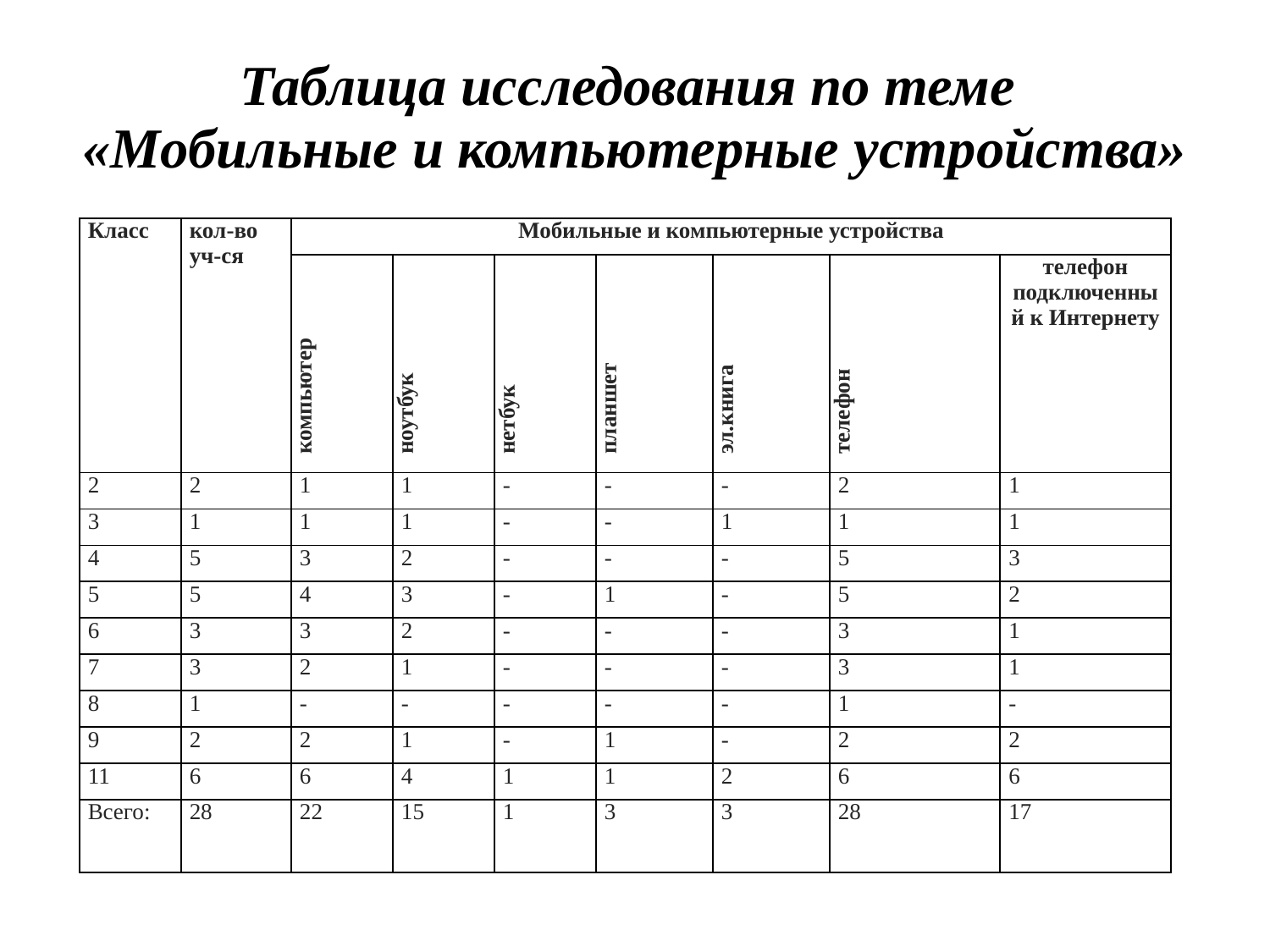

# Таблица исследования по теме «Мобильные и компьютерные устройства»
| Класс | кол-во уч-ся | Мобильные и компьютерные устройства |  |  |  |  |  |  |
| --- | --- | --- | --- | --- | --- | --- | --- | --- |
|  |  | компьютер | ноутбук | нетбук | планшет | эл.книга | телефон | телефон подключенный к Интернету |
| 2 | 2 | 1 | 1 | - | - | - | 2 | 1 |
| 3 | 1 | 1 | 1 | - | - | 1 | 1 | 1 |
| 4 | 5 | 3 | 2 | - | - | - | 5 | 3 |
| 5 | 5 | 4 | 3 | - | 1 | - | 5 | 2 |
| 6 | 3 | 3 | 2 | - | - | - | 3 | 1 |
| 7 | 3 | 2 | 1 | - | - | - | 3 | 1 |
| 8 | 1 | - | - | - | - | - | 1 | - |
| 9 | 2 | 2 | 1 | - | 1 | - | 2 | 2 |
| 11 | 6 | 6 | 4 | 1 | 1 | 2 | 6 | 6 |
| Всего: | 28 | 22 | 15 | 1 | 3 | 3 | 28 | 17 |